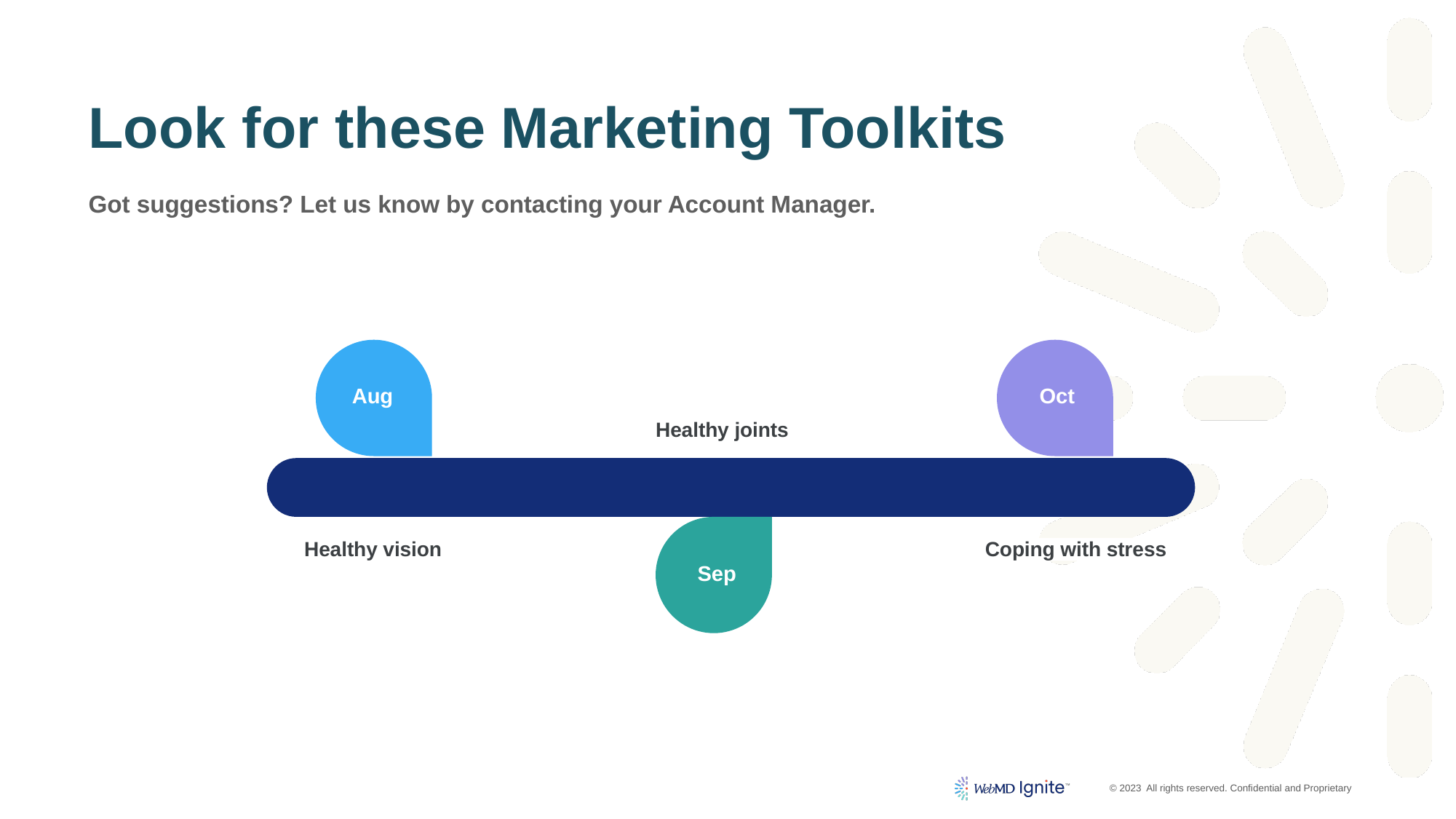

# Look for these Marketing Toolkits
Got suggestions? Let us know by contacting your Account Manager.
Healthy joints
Aug
Oct
Healthy vision
Coping with stress
Sep